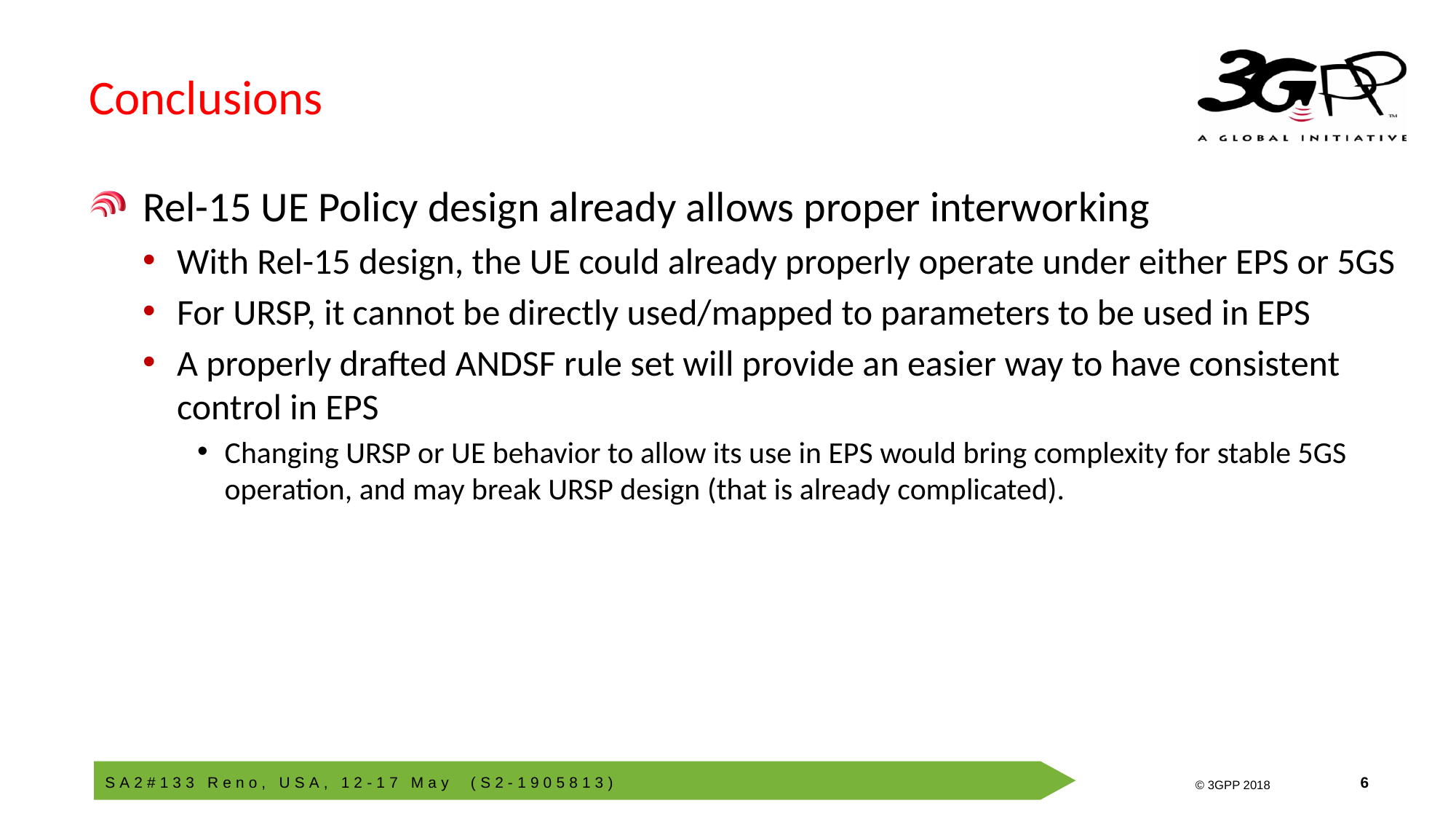

# Conclusions
Rel-15 UE Policy design already allows proper interworking
With Rel-15 design, the UE could already properly operate under either EPS or 5GS
For URSP, it cannot be directly used/mapped to parameters to be used in EPS
A properly drafted ANDSF rule set will provide an easier way to have consistent control in EPS
Changing URSP or UE behavior to allow its use in EPS would bring complexity for stable 5GS operation, and may break URSP design (that is already complicated).